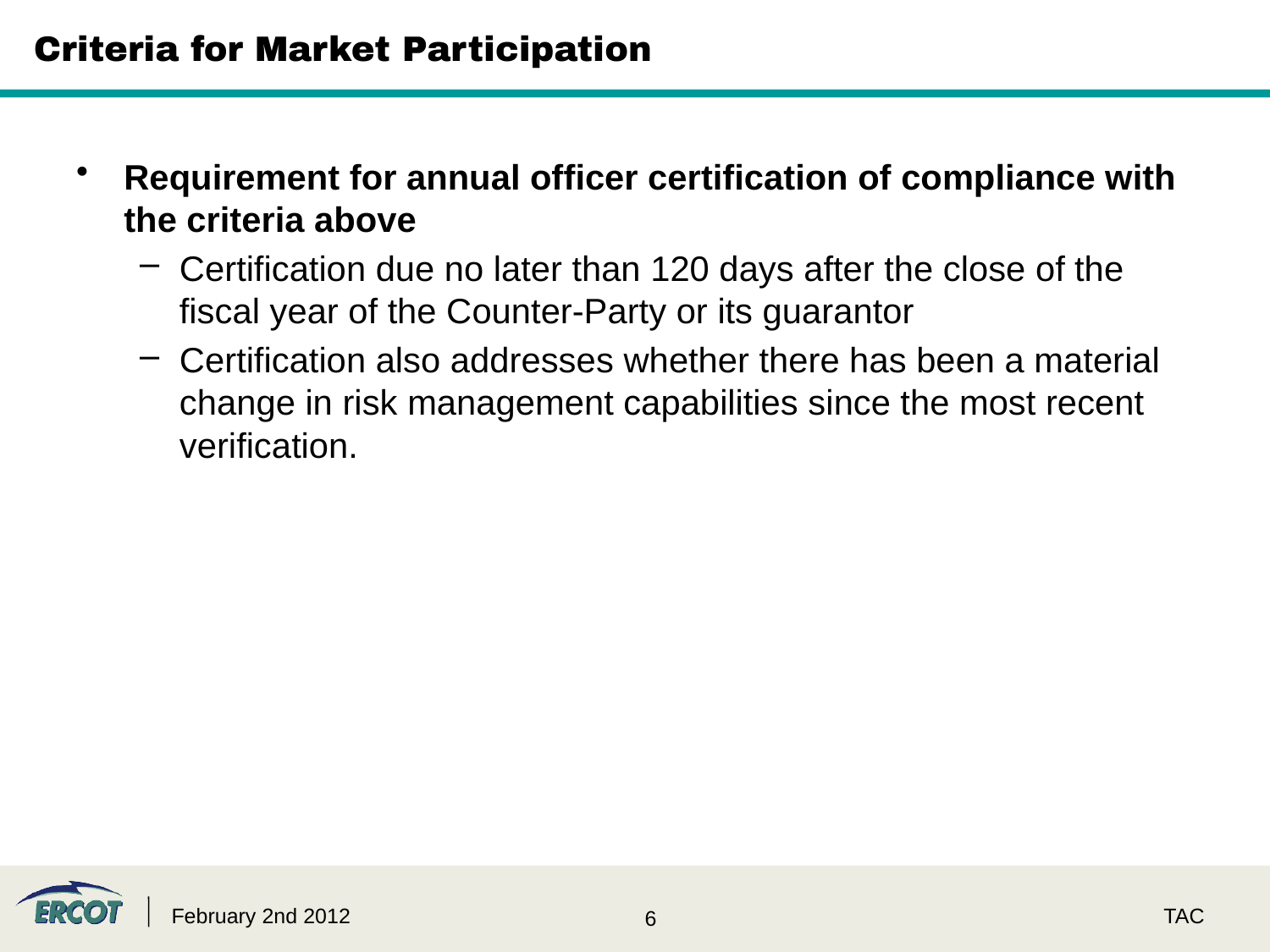

# Criteria for Market Participation
Requirement for annual officer certification of compliance with the criteria above
Certification due no later than 120 days after the close of the fiscal year of the Counter-Party or its guarantor
Certification also addresses whether there has been a material change in risk management capabilities since the most recent verification.

February 2nd 2012
TAC